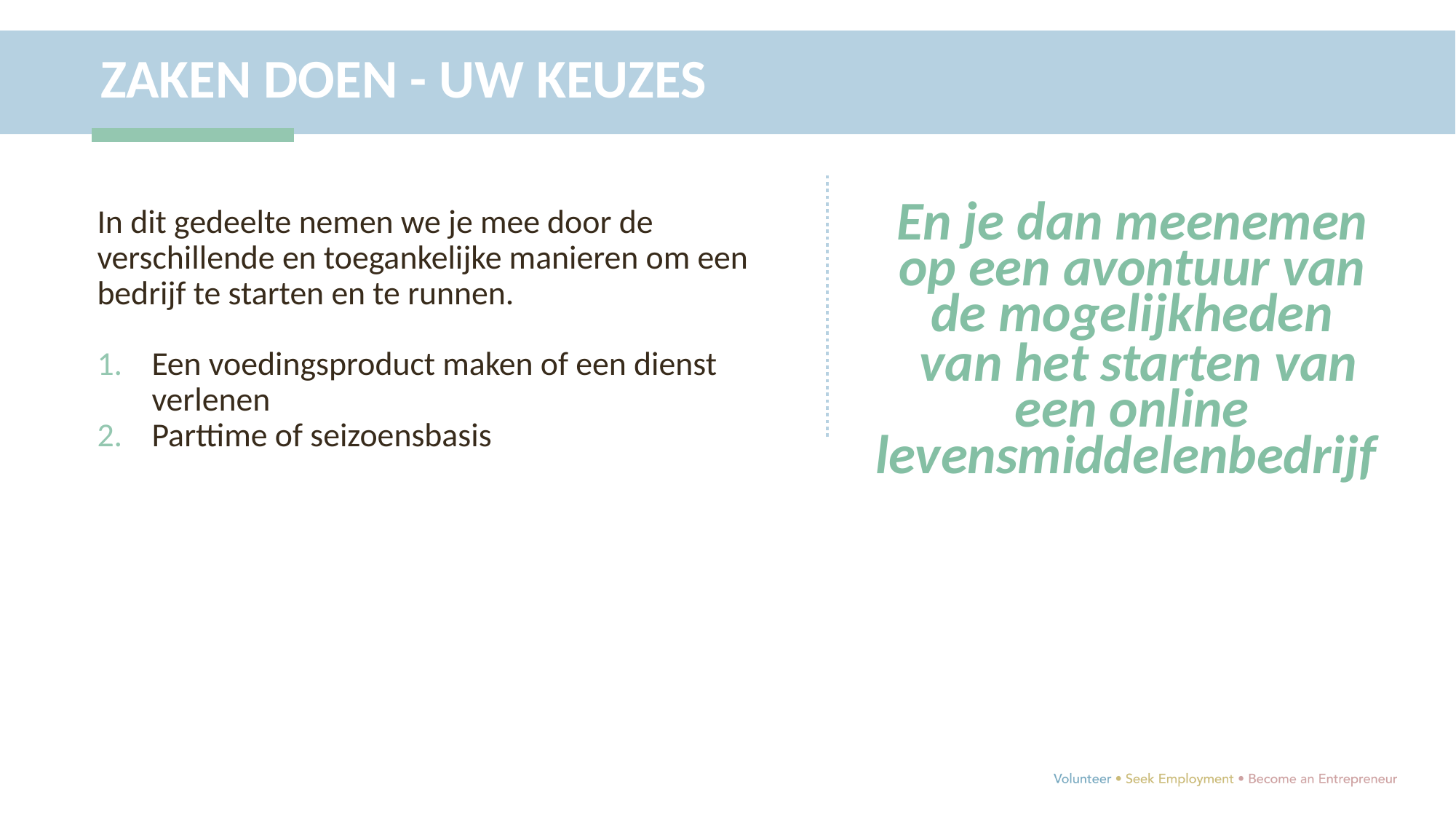

ZAKEN DOEN - UW KEUZES
In dit gedeelte nemen we je mee door de verschillende en toegankelijke manieren om een bedrijf te starten en te runnen.

Een voedingsproduct maken of een dienst verlenen
Parttime of seizoensbasis

En je dan meenemen op een avontuur van de mogelijkheden
 van het starten van een online levensmiddelenbedrijf